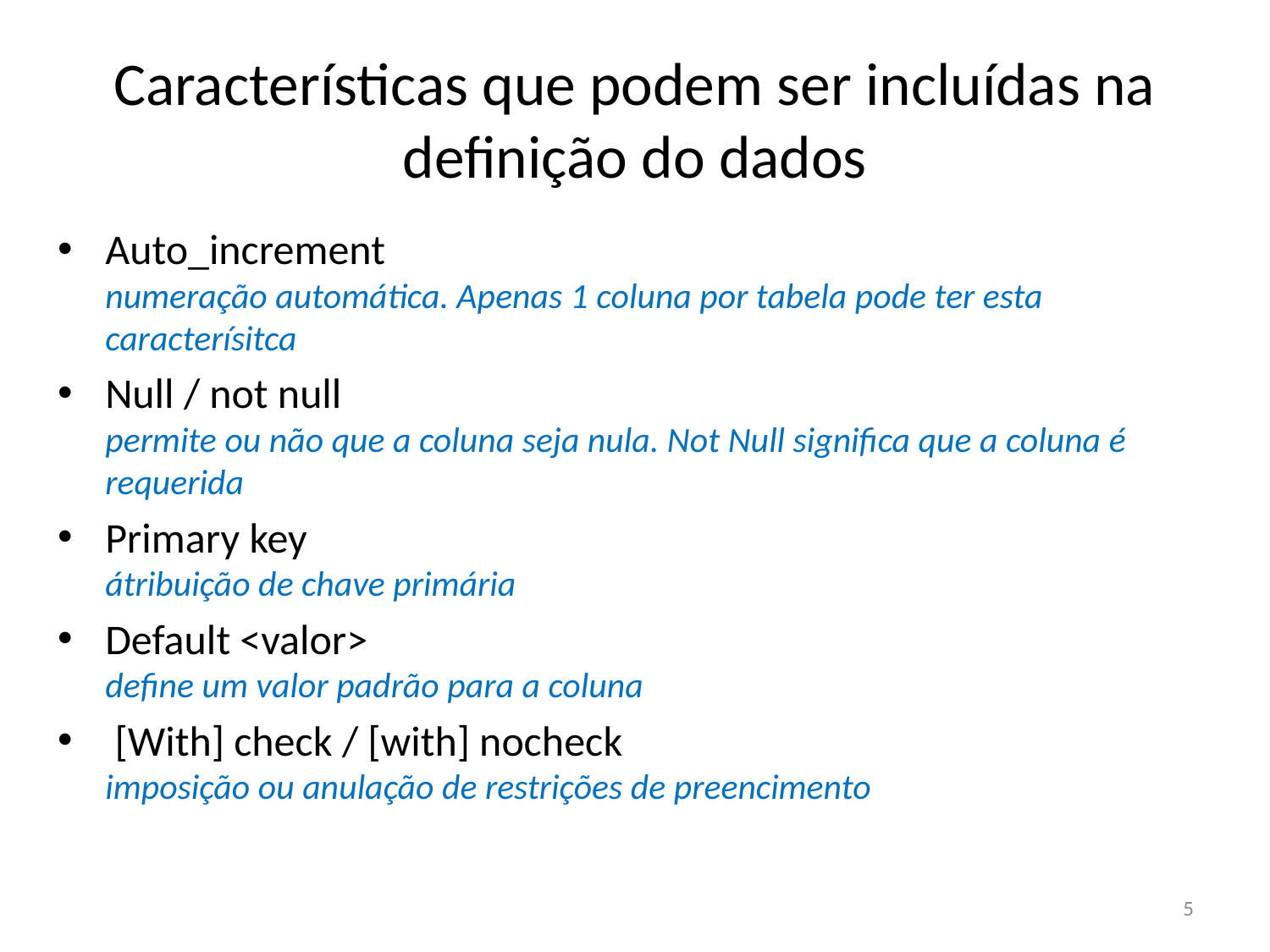

# Características que podem ser incluídas na definição do dados
Auto_increment
numeração automática. Apenas 1 coluna por tabela pode ter esta caracterísitca
Null / not null
permite ou não que a coluna seja nula. Not Null significa que a coluna é requerida
Primary key
átribuição de chave primária
Default <valor>
define um valor padrão para a coluna
 [With] check / [with] nocheck
imposição ou anulação de restrições de preencimento
5